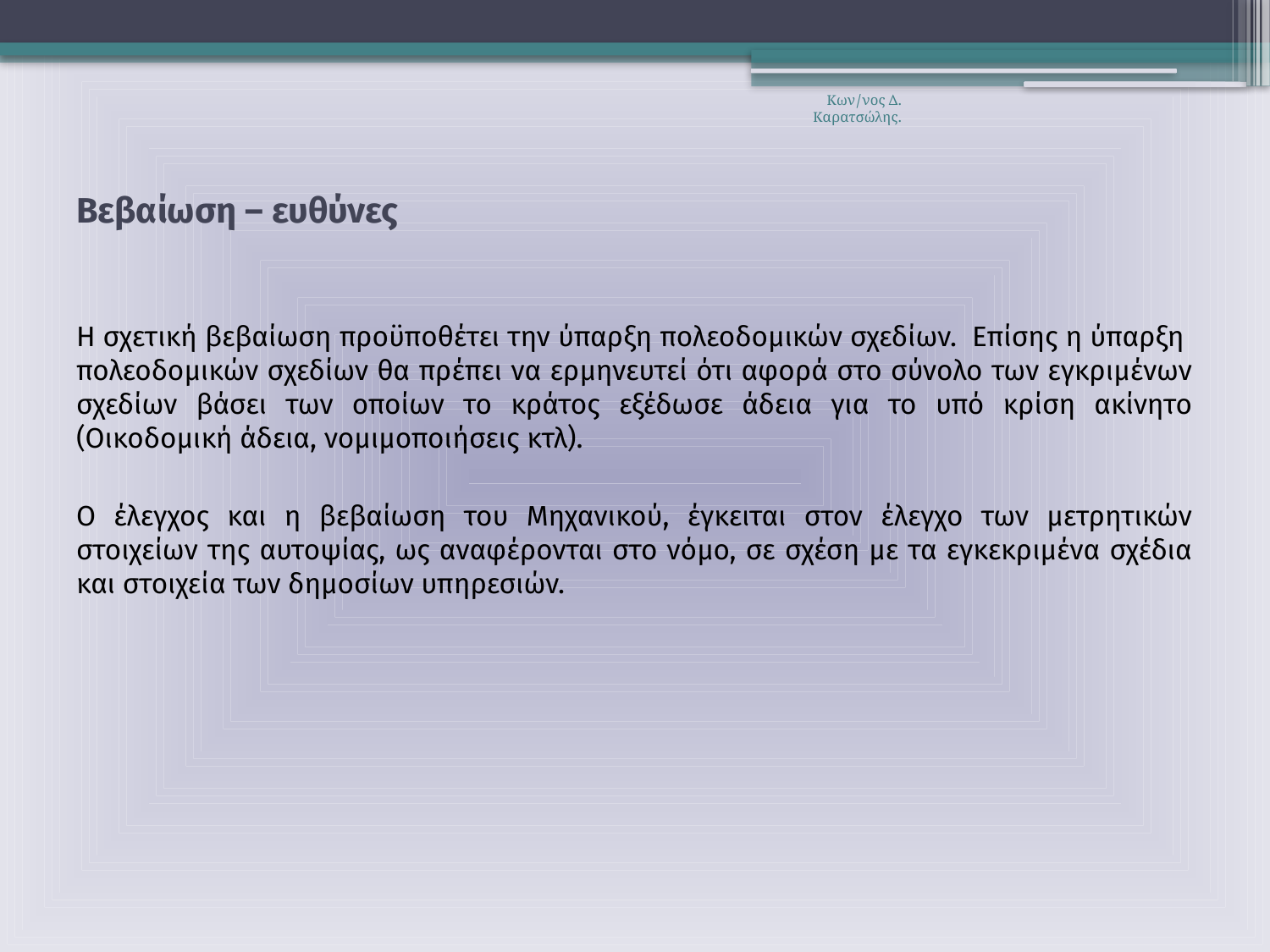

Κων/νος Δ. Καρατσώλης.
# Βεβαίωση – ευθύνες
H σχετική βεβαίωση προϋποθέτει την ύπαρξη πολεοδομικών σχεδίων.  Επίσης η ύπαρξη  πολεοδομικών σχεδίων θα πρέπει να ερμηνευτεί ότι αφορά στο σύνολο των εγκριμένων σχεδίων βάσει των οποίων το κράτος εξέδωσε άδεια για το υπό κρίση ακίνητο (Οικοδομική άδεια, νομιμοποιήσεις κτλ).

Ο έλεγχος και η βεβαίωση του Μηχανικού, έγκειται στον έλεγχο των μετρητικών στοιχείων της αυτοψίας, ως αναφέρονται στο νόμο, σε σχέση με τα εγκεκριμένα σχέδια και στοιχεία των δημοσίων υπηρεσιών.